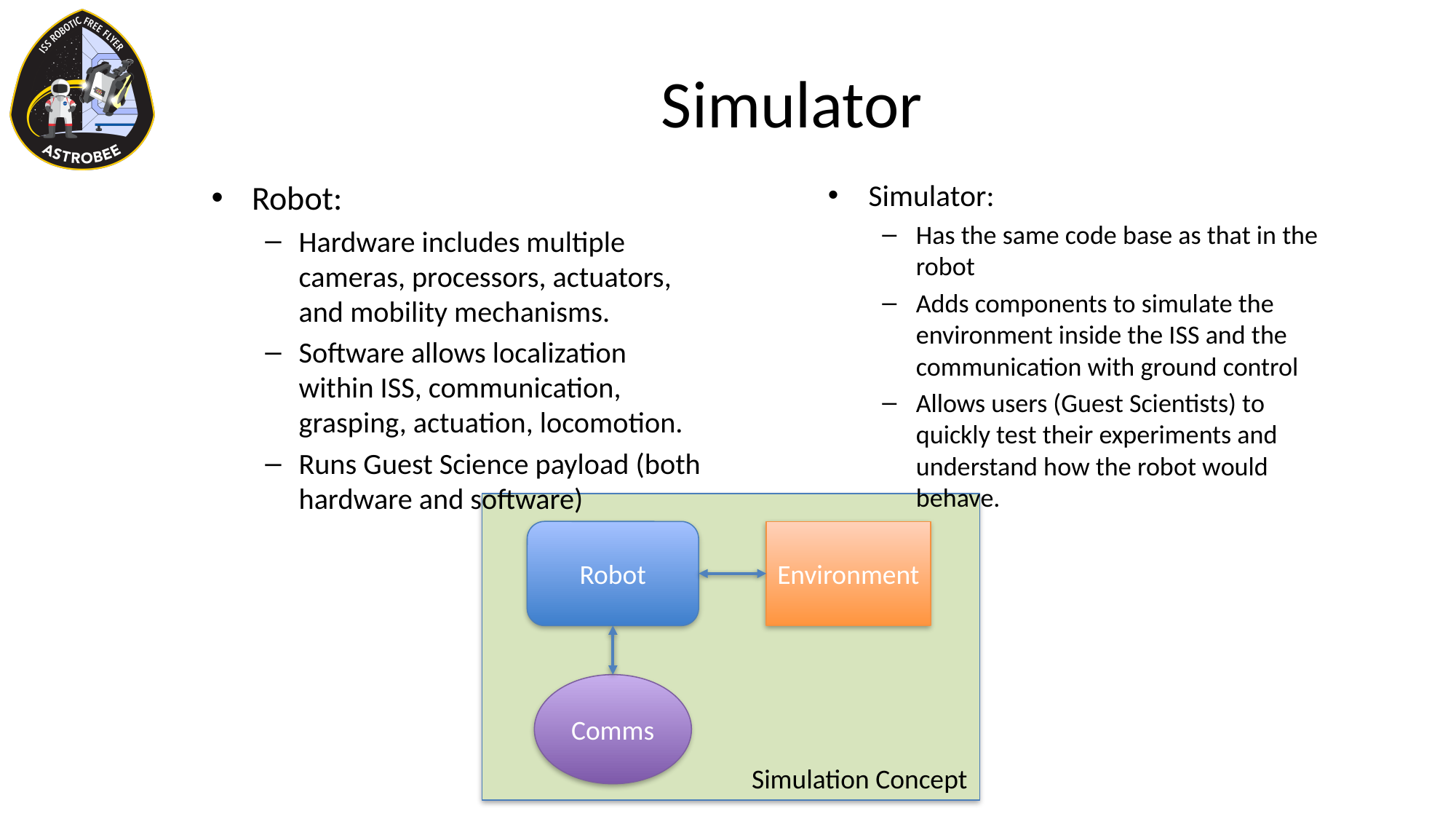

# Simulator
Robot:
Hardware includes multiple cameras, processors, actuators, and mobility mechanisms.
Software allows localization within ISS, communication, grasping, actuation, locomotion.
Runs Guest Science payload (both hardware and software)

Simulator:
Has the same code base as that in the robot
Adds components to simulate the environment inside the ISS and the communication with ground control
Allows users (Guest Scientists) to quickly test their experiments and understand how the robot would behave.

Robot
Environment
Comms
Simulation Concept